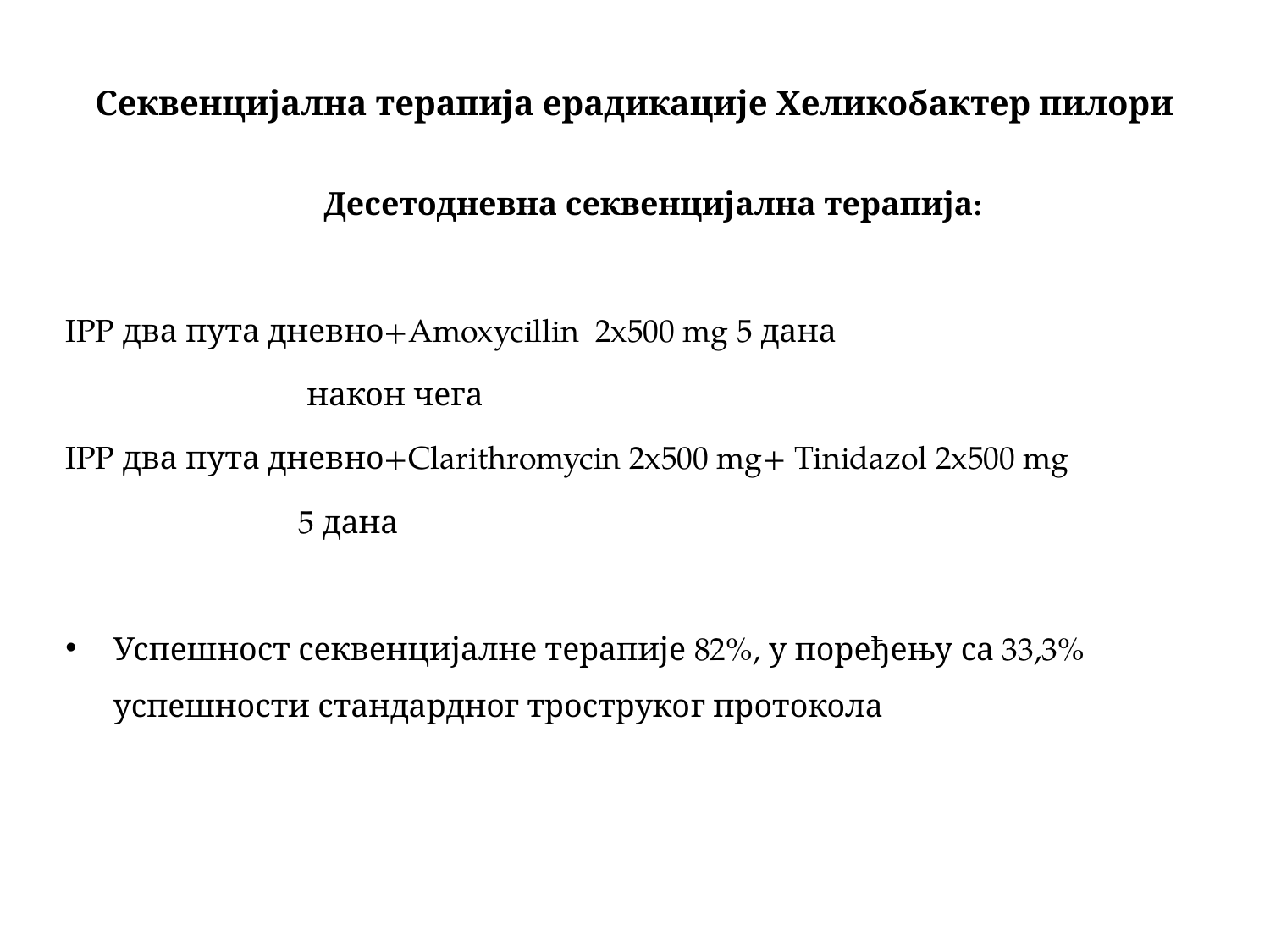

# Секвенцијална терапија ерадикације Хеликобактер пилори
Десетодневна секвенцијална терапија:

IPP два пута дневно+Amoxycillin  2x500 mg 5 дана
                              након чега
IPP два пута дневно+Clarithromycin 2x500 mg+ Tinidazol 2x500 mg
                             5 дана

Успешност секвенцијалне терапије 82%, у поређењу са 33,3% успешности стандардног троструког протокола